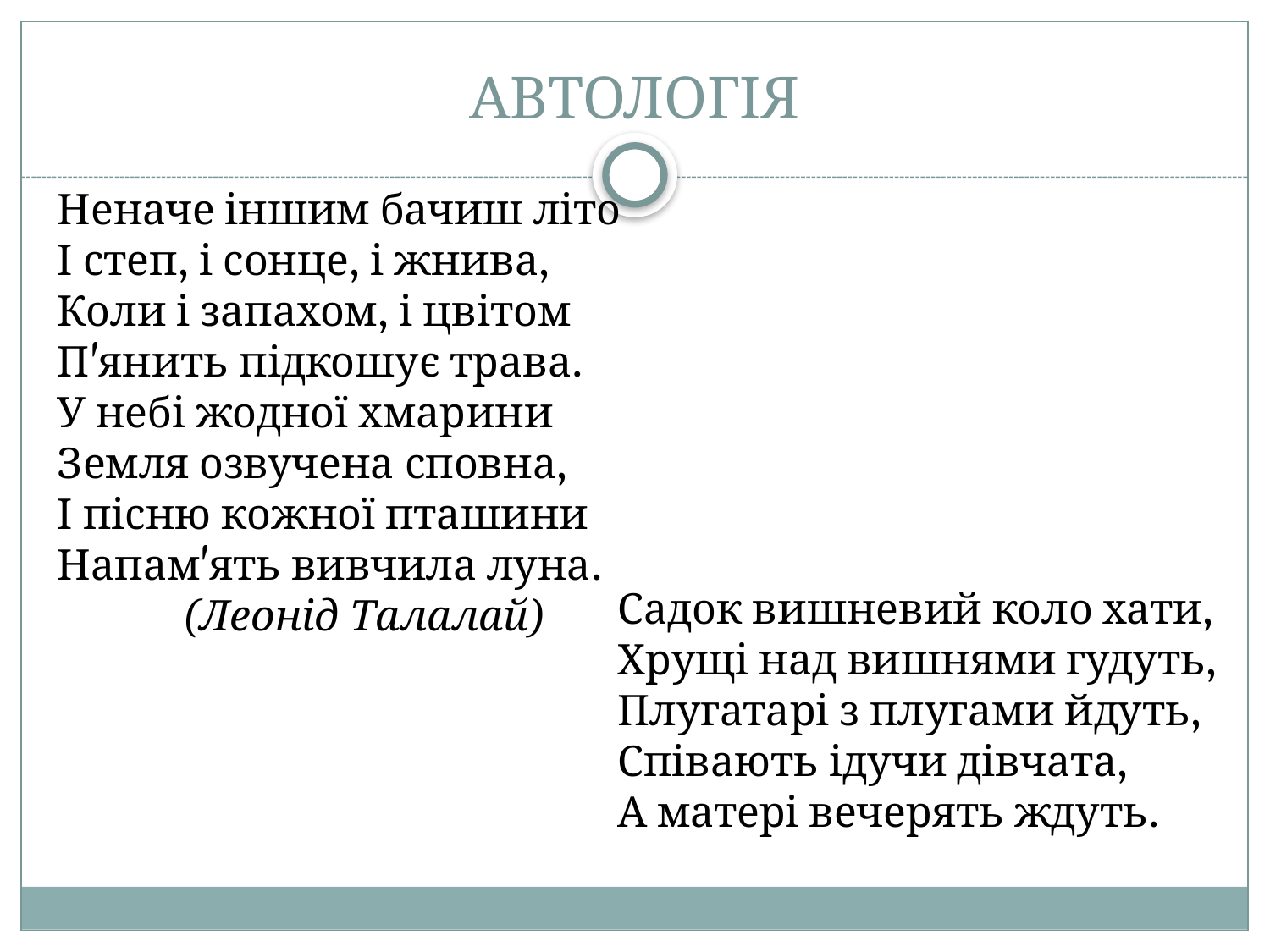

# АВТОЛОГІЯ
Неначе іншим бачиш літо
І степ, і сонце, і жнива,
Коли і запахом, і цвітом
П'янить підкошує трава.
У небі жодної хмарини
Земля озвучена сповна,
І пісню кожної пташини
Напам'ять вивчила луна.
	(Леонід Талалай)

Садок вишневий коло хати,
Хрущі над вишнями гудуть,
Плугатарі з плугами йдуть,
Співають ідучи дівчата,
А матері вечерять ждуть.